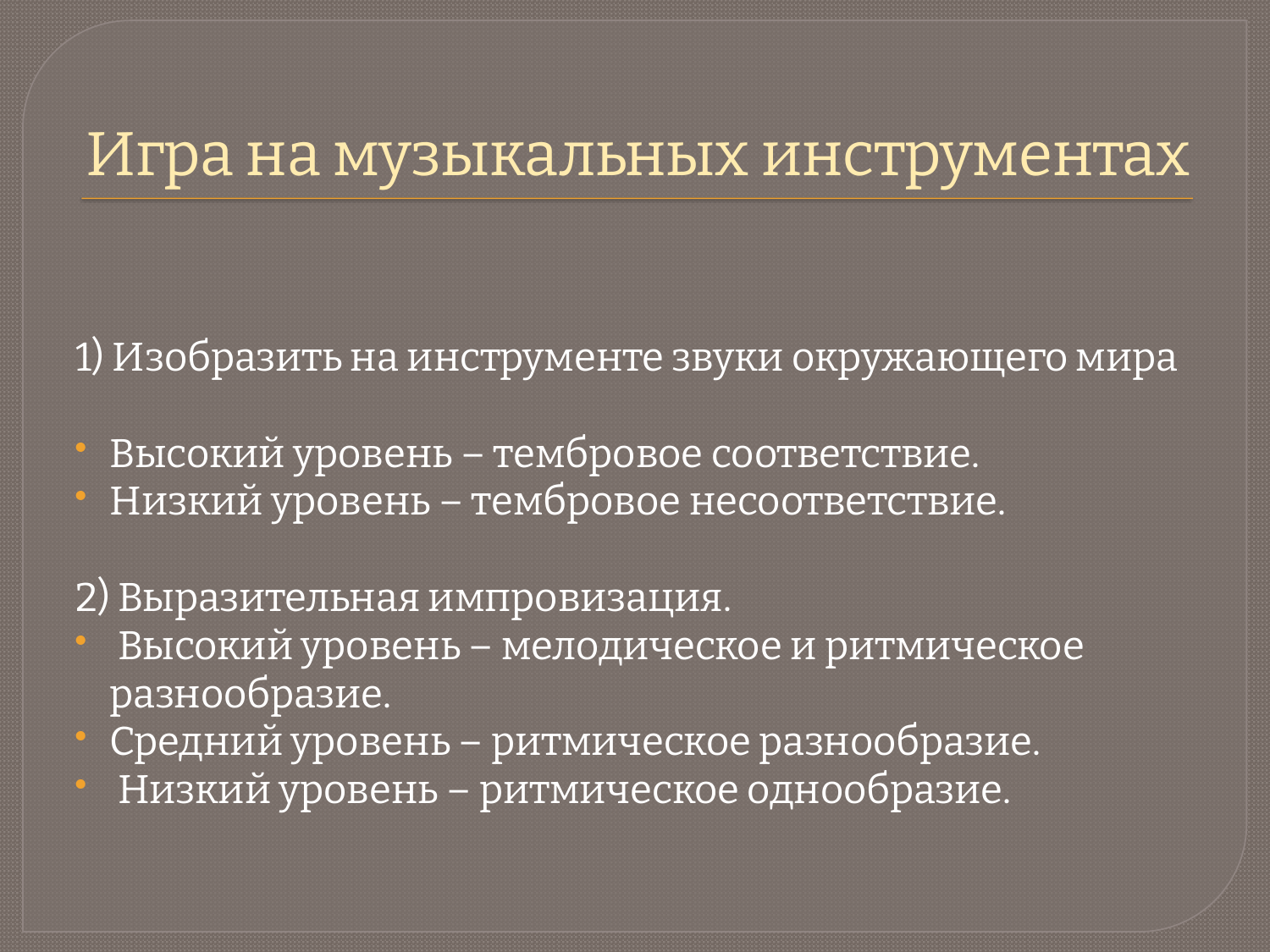

# Игра на музыкальных инструментах

1) Изобразить на инструменте звуки окружающего мира

Высокий уровень – тембровое соответствие.
Низкий уровень – тембровое несоответствие.

2) Выразительная импровизация.
 Высокий уровень – мелодическое и ритмическое разнообразие.
Средний уровень – ритмическое разнообразие.
 Низкий уровень – ритмическое однообразие.